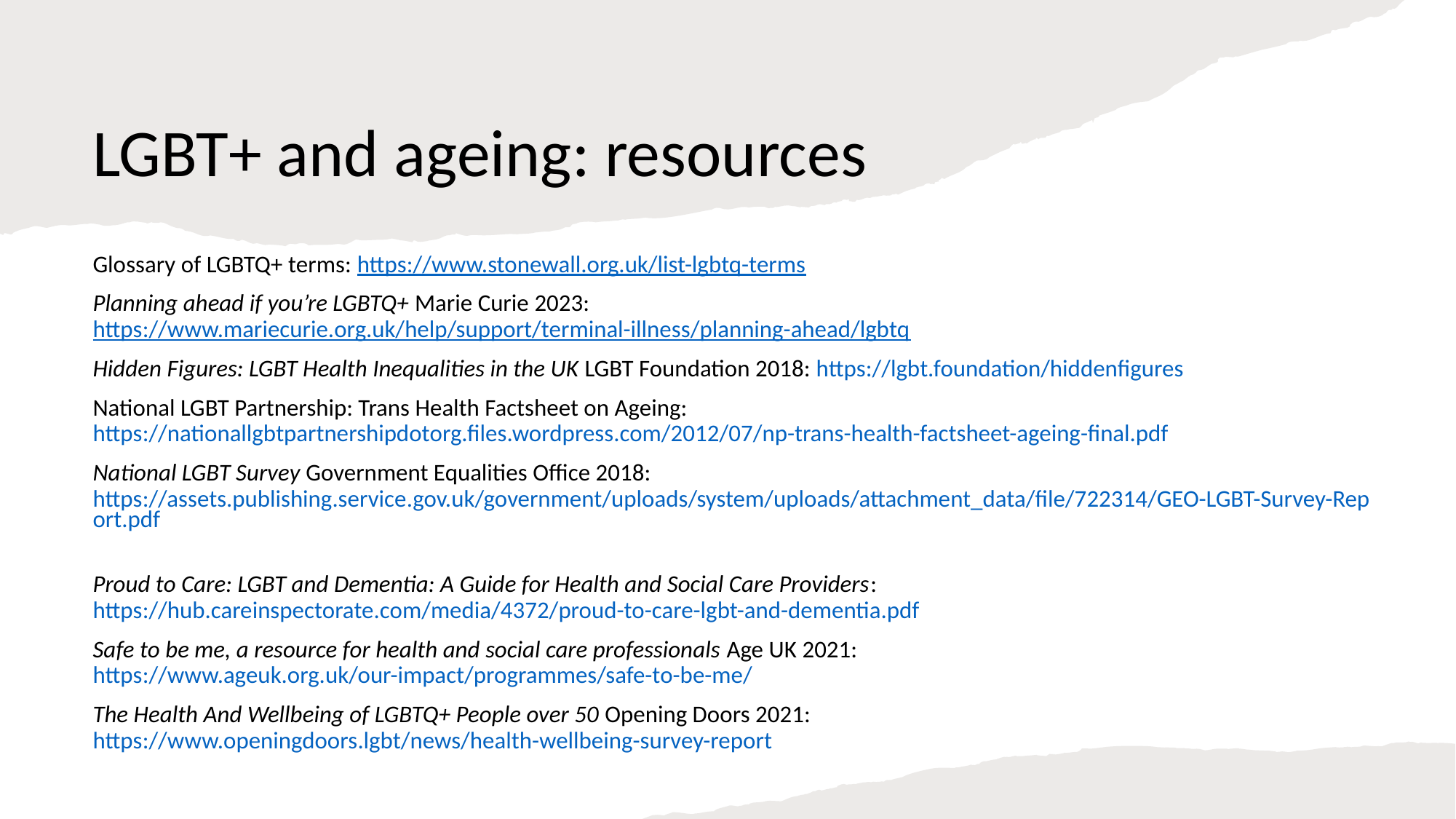

# LGBT+ and ageing: resources
Glossary of LGBTQ+ terms: https://www.stonewall.org.uk/list-lgbtq-terms
Planning ahead if you’re LGBTQ+ Marie Curie 2023: https://www.mariecurie.org.uk/help/support/terminal-illness/planning-ahead/lgbtq
Hidden Figures: LGBT Health Inequalities in the UK LGBT Foundation 2018: https://lgbt.foundation/hiddenfigures
National LGBT Partnership: Trans Health Factsheet on Ageing: https://nationallgbtpartnershipdotorg.files.wordpress.com/2012/07/np-trans-health-factsheet-ageing-final.pdf
National LGBT Survey Government Equalities Office 2018: https://assets.publishing.service.gov.uk/government/uploads/system/uploads/attachment_data/file/722314/GEO-LGBT-Survey-Report.pdf
Proud to Care: LGBT and Dementia: A Guide for Health and Social Care Providers: https://hub.careinspectorate.com/media/4372/proud-to-care-lgbt-and-dementia.pdf
Safe to be me, a resource for health and social care professionals Age UK 2021: https://www.ageuk.org.uk/our-impact/programmes/safe-to-be-me/
The Health And Wellbeing of LGBTQ+ People over 50 Opening Doors 2021: https://www.openingdoors.lgbt/news/health-wellbeing-survey-report